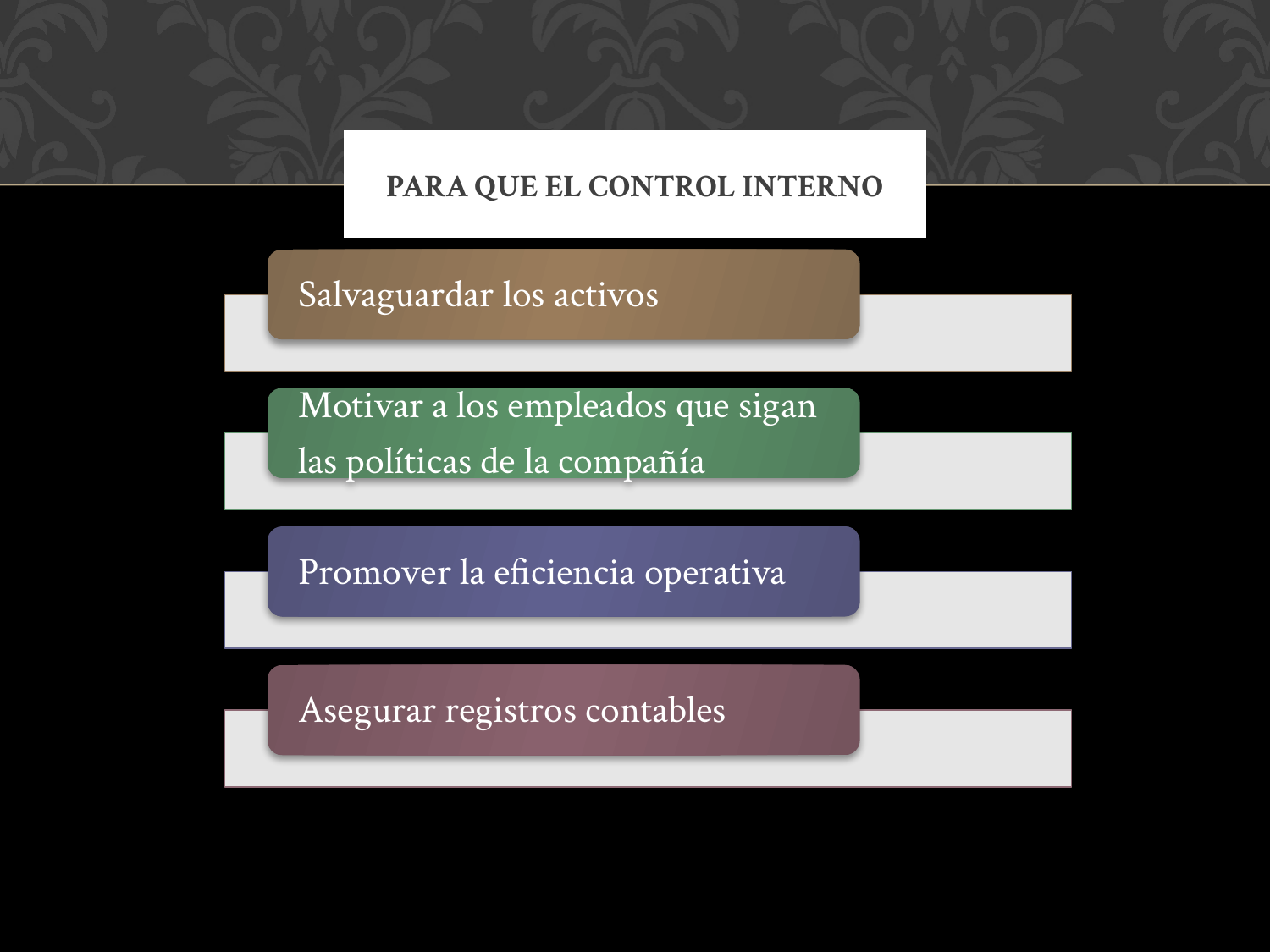

# Para que el control interno
Salvaguardar los activos
Motivar a los empleados que sigan
las políticas de la compañía
Promover la eficiencia operativa
Asegurar registros contables